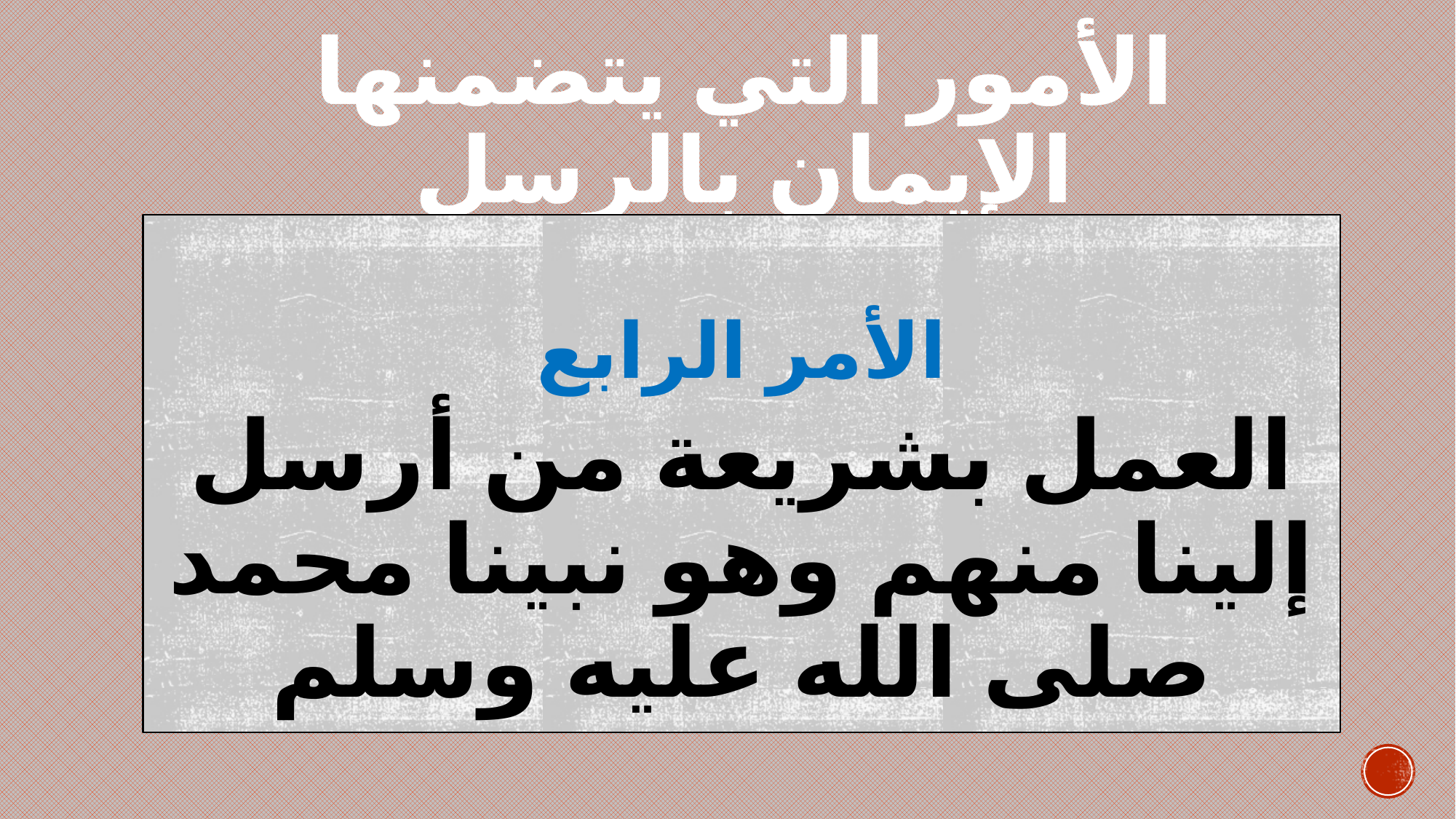

# الأمور التي يتضمنها الإيمان بالرسل

الأمر الرابع
العمل بشريعة من أرسل إلينا منهم وهو نبينا محمد صلى الله عليه وسلم